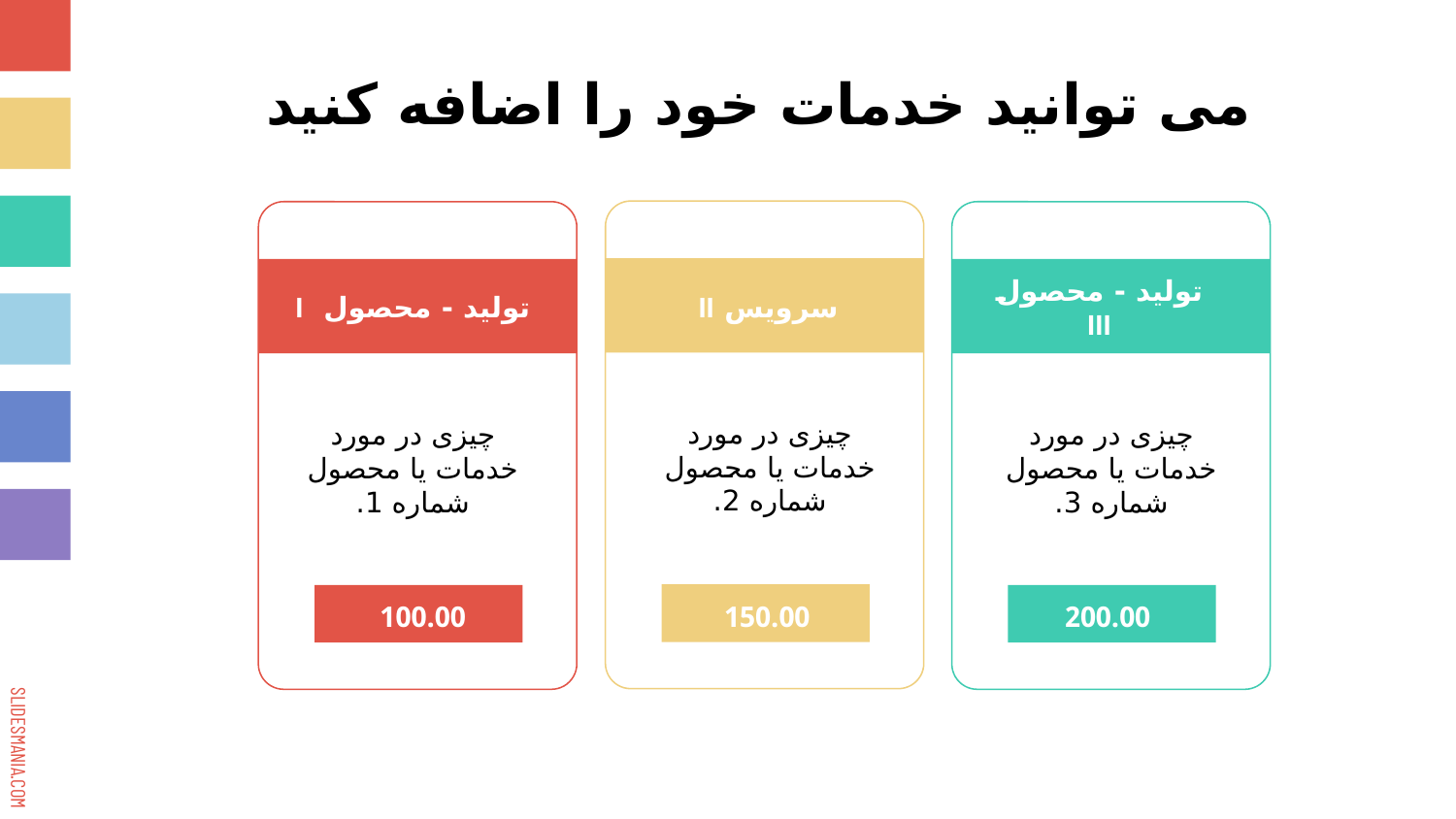

# می توانید خدمات خود را اضافه کنید
سرویس II
تولید - محصول  I
تولید - محصول III
چیزی در مورد خدمات یا محصول شماره 2.
چیزی در مورد خدمات یا محصول شماره 1.
چیزی در مورد خدمات یا محصول شماره 3.
100.00
150.00
 200.00